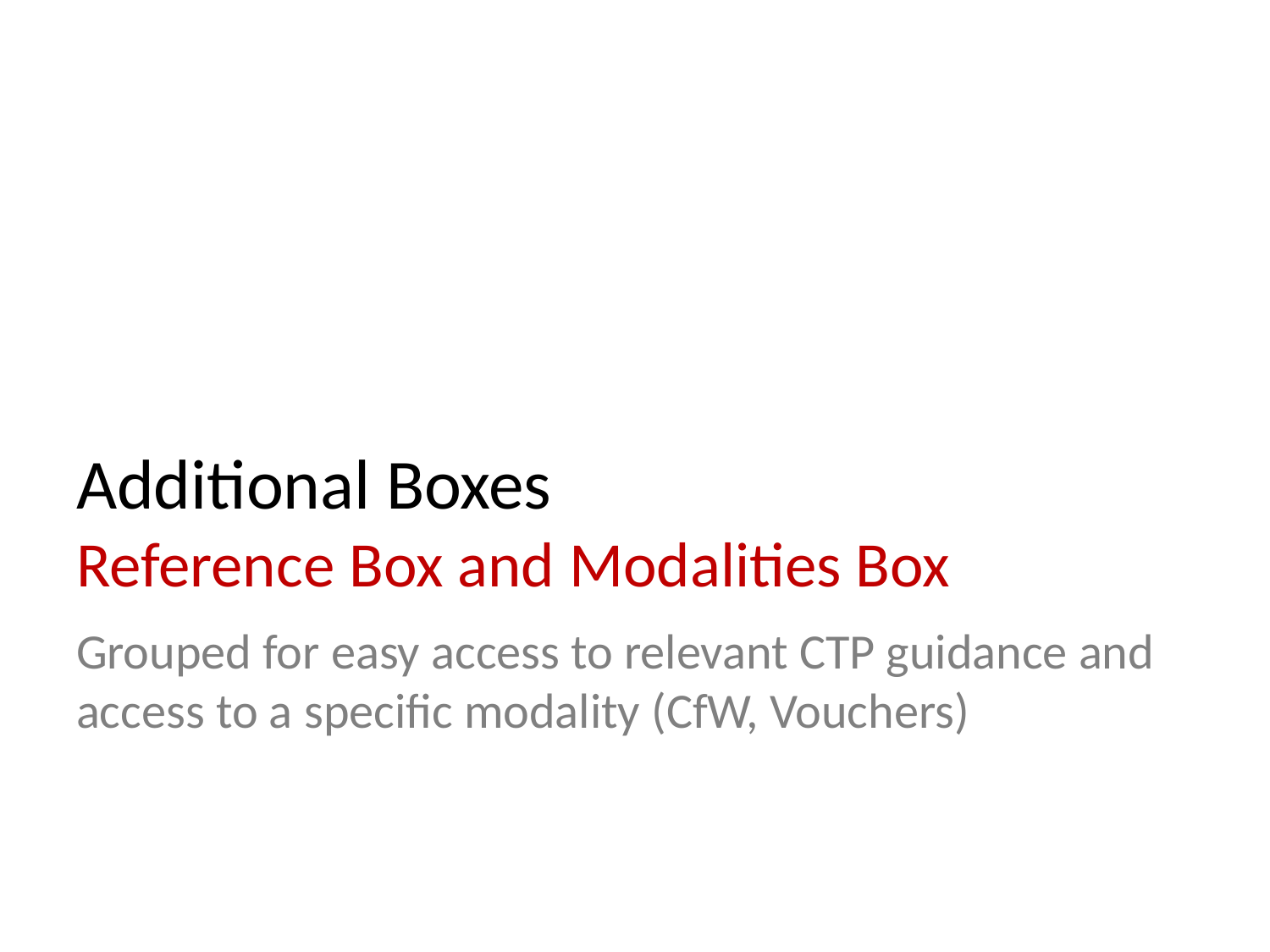

Additional Boxes
Reference Box and Modalities Box
Grouped for easy access to relevant CTP guidance and access to a specific modality (CfW, Vouchers)